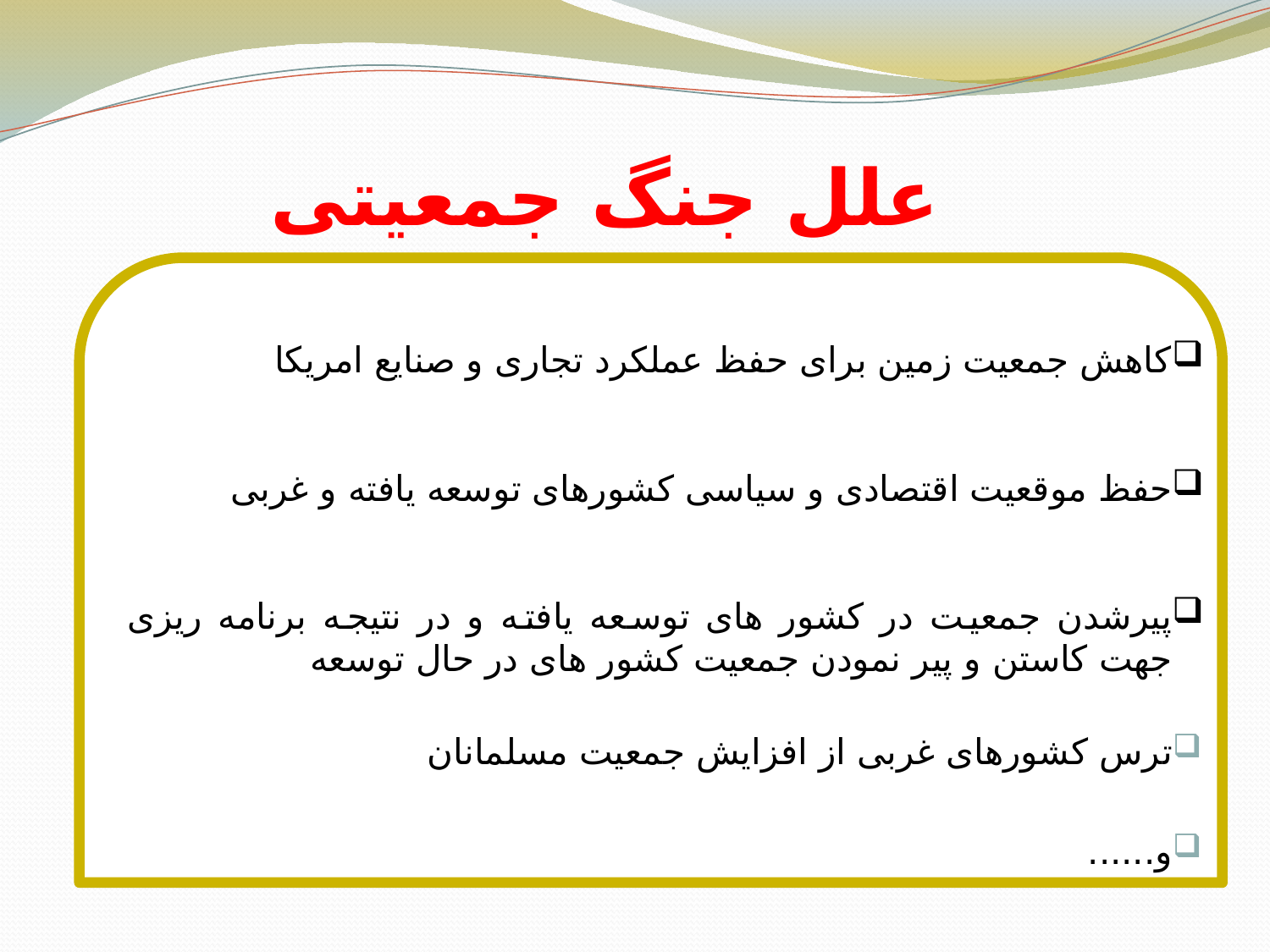

# علل جنگ جمعیتی

کاهش جمعیت زمین برای حفظ عملکرد تجاری و صنایع امریکا

حفظ موقعیت اقتصادی و سیاسی کشورهای توسعه یافته و غربی

پیرشدن جمعیت در کشور های توسعه یافته و در نتیجه برنامه ریزی جهت کاستن و پیر نمودن جمعیت کشور های در حال توسعه

ترس کشورهای غربی از افزایش جمعیت مسلمانان

و......